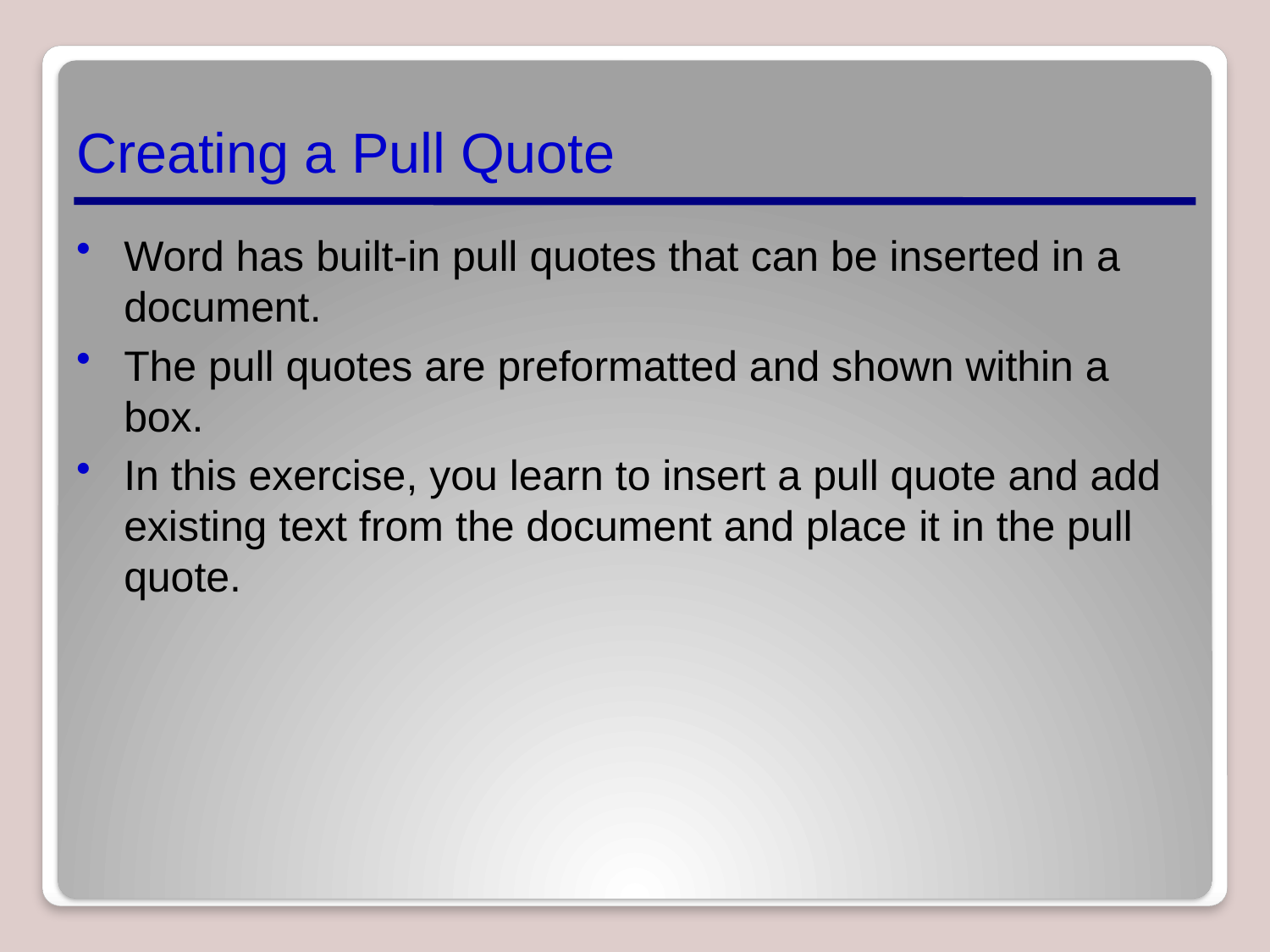

# Creating a Pull Quote
Word has built-in pull quotes that can be inserted in a document.
The pull quotes are preformatted and shown within a box.
In this exercise, you learn to insert a pull quote and add existing text from the document and place it in the pull quote.